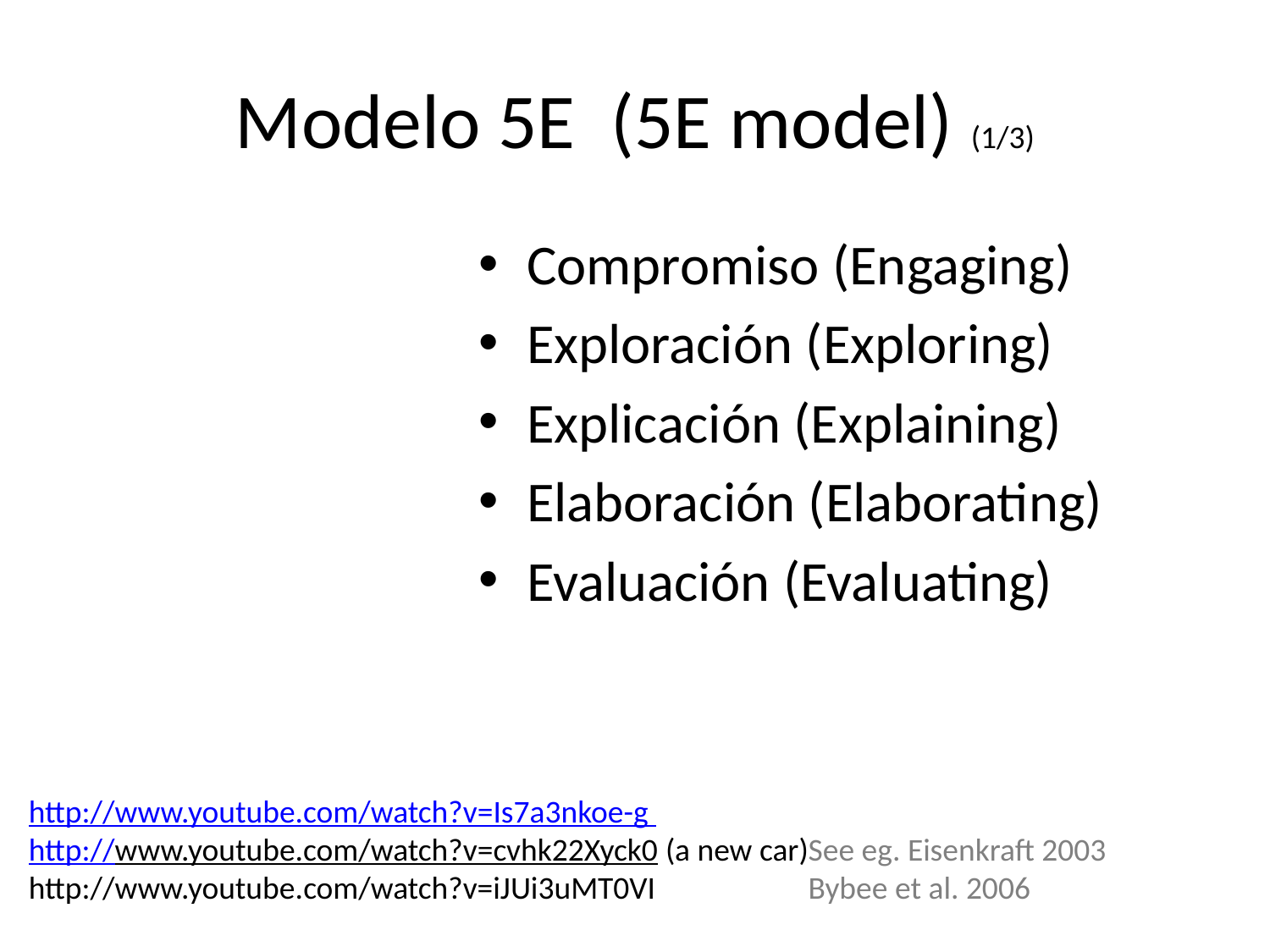

# Modelo 5E  (5E model) (1/3)
Compromiso (Engaging)
Exploración (Exploring)
Explicación (Explaining)
Elaboración (Elaborating)
Evaluación (Evaluating)

http://www.youtube.com/watch?v=Is7a3nkoe-g
http://www.youtube.com/watch?v=cvhk22Xyck0 (a new car)
http://www.youtube.com/watch?v=iJUi3uMT0VI
See eg. Eisenkraft 2003
Bybee et al. 2006